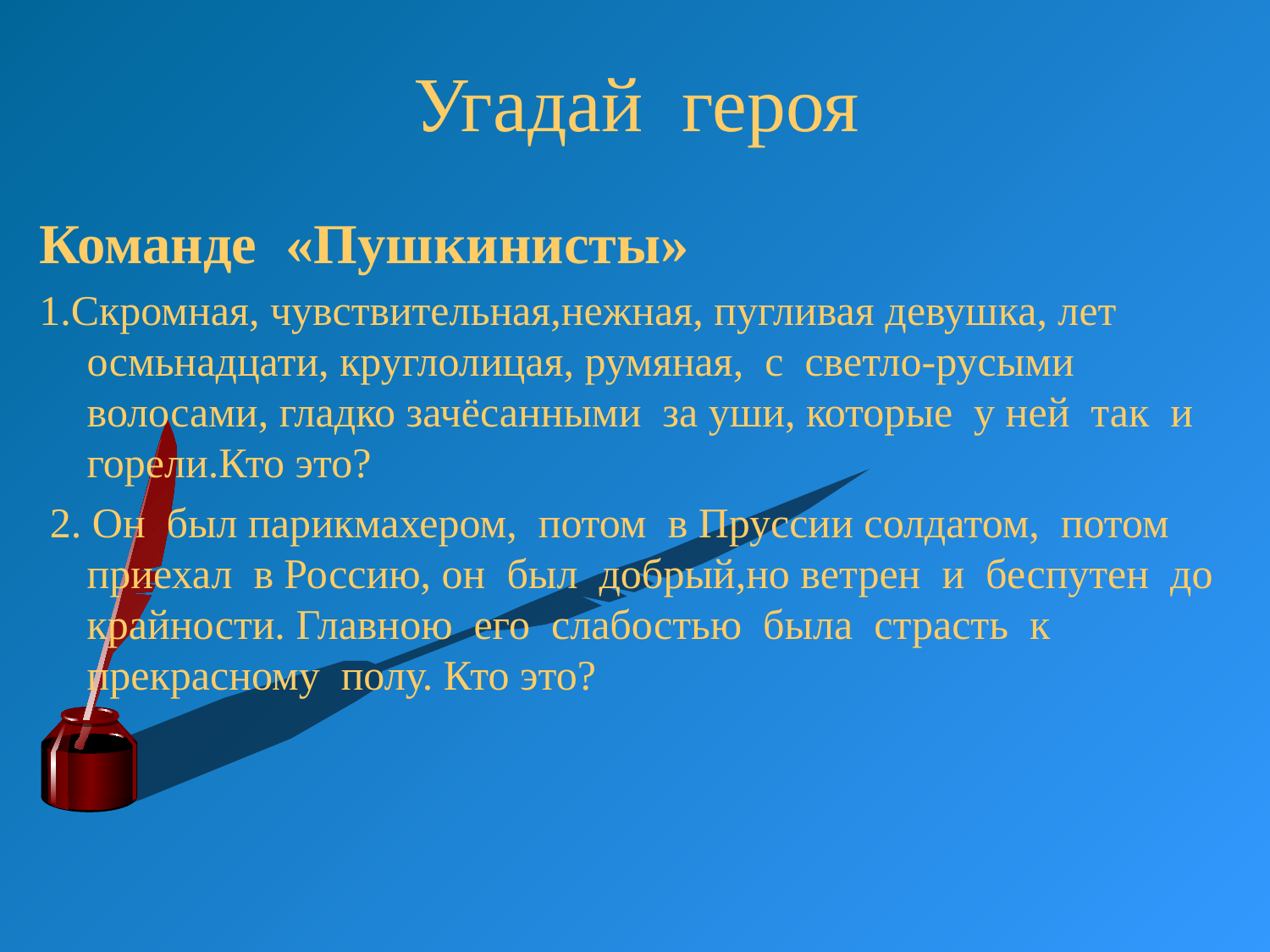

# Угадай  героя
Команде  «Пушкинисты»
1.Скромная, чувствительная,нежная, пугливая девушка, лет осмьнадцати, круглолицая, румяная,  с  светло-русыми волосами, гладко зачёсанными  за уши, которые  у ней  так  и  горели.Кто это?
 2. Он  был парикмахером,  потом  в Пруссии солдатом,  потом  приехал  в Россию, он  был  добрый,но ветрен  и  беспутен  до крайности. Главною  его  слабостью  была  страсть  к  прекрасному  полу. Кто это?